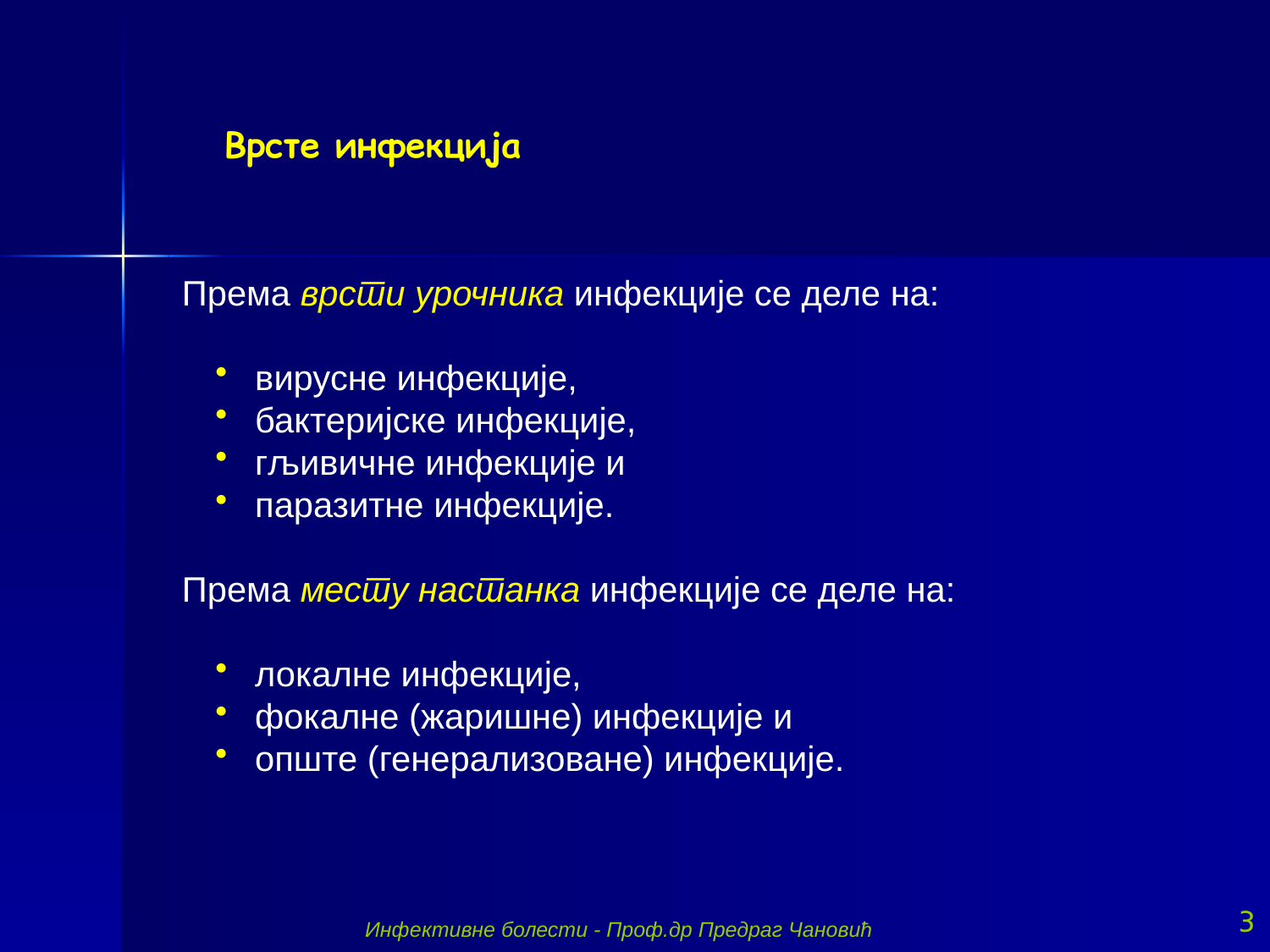

Врсте инфекција
Према врсти урочника инфекције се деле на:

 вирусне инфекције,
 бактеријске инфекције,
 гљивичне инфекције и
 паразитне инфекције.

Према месту настанка инфекције се деле на:

 локалне инфекције,
 фокалне (жаришне) инфекције и
 опште (генерализоване) инфекције.

3
Инфективне болести - Проф.др Предраг Чановић